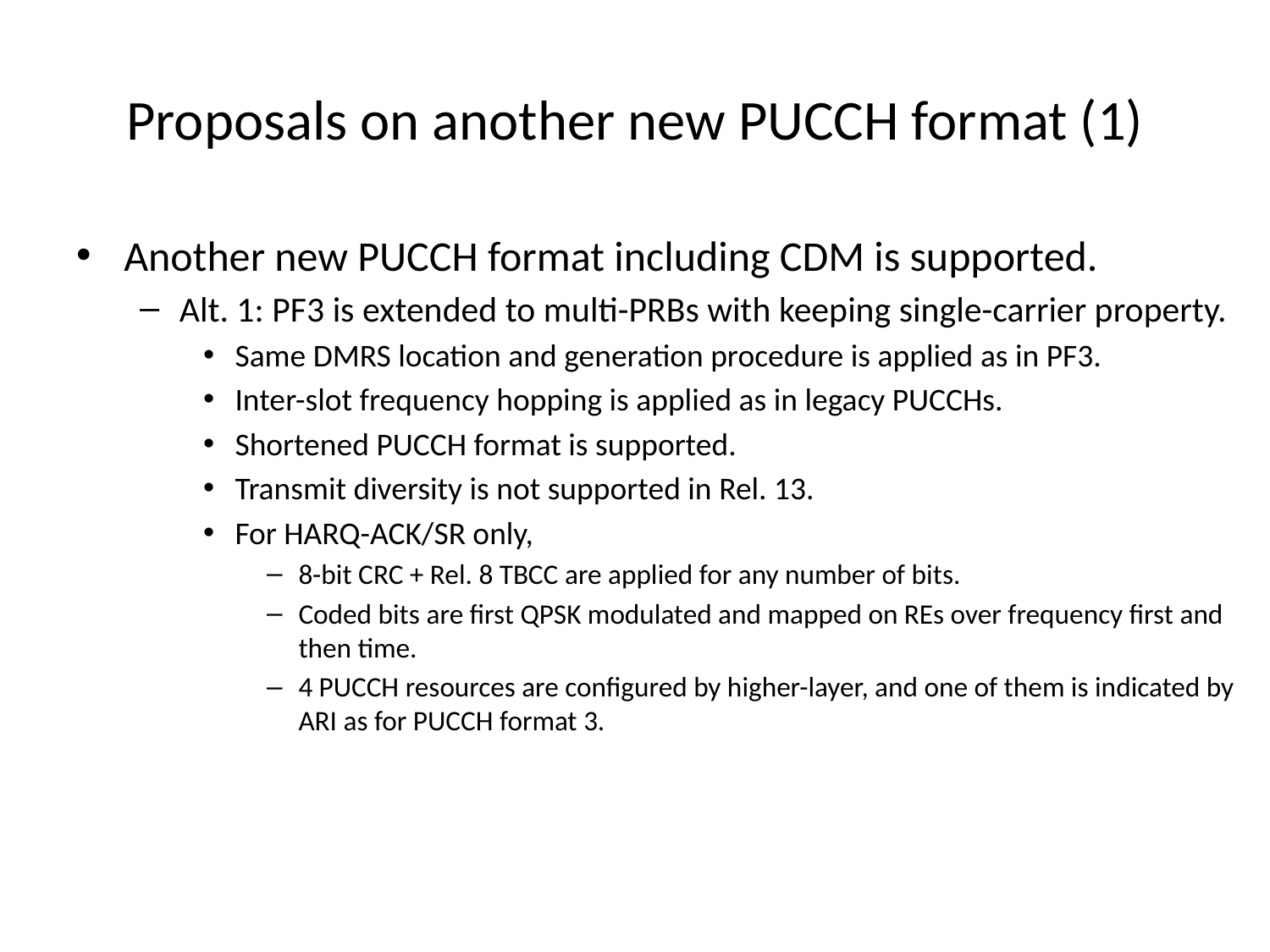

# Proposals on another new PUCCH format (1)
Another new PUCCH format including CDM is supported.
Alt. 1: PF3 is extended to multi-PRBs with keeping single-carrier property.
Same DMRS location and generation procedure is applied as in PF3.
Inter-slot frequency hopping is applied as in legacy PUCCHs.
Shortened PUCCH format is supported.
Transmit diversity is not supported in Rel. 13.
For HARQ-ACK/SR only,
8-bit CRC + Rel. 8 TBCC are applied for any number of bits.
Coded bits are first QPSK modulated and mapped on REs over frequency first and then time.
4 PUCCH resources are configured by higher-layer, and one of them is indicated by ARI as for PUCCH format 3.